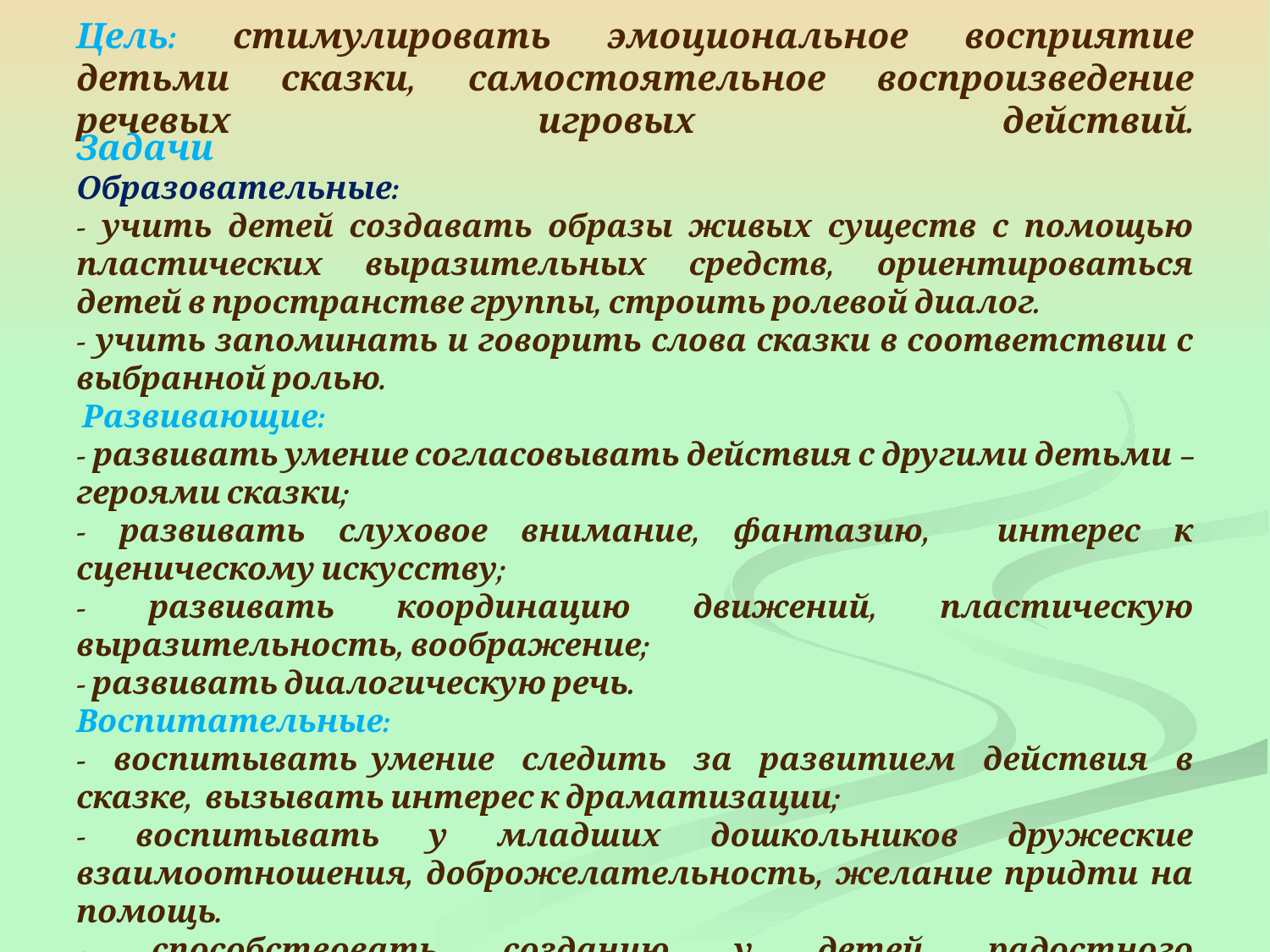

# Цель: стимулировать эмоциональное восприятие детьми сказки, самостоятельное воспроизведение речевых игровых действий.
Задачи
Образовательные:
- учить детей создавать образы живых существ с помощью пластических выразительных средств, ориентироваться детей в пространстве группы, строить ролевой диалог.
- учить запоминать и говорить слова сказки в соответствии с выбранной ролью.
 Развивающие:
- развивать умение согласовывать действия с другими детьми – героями сказки;
- развивать слуховое внимание, фантазию,  интерес к сценическому искусству;
- развивать координацию движений, пластическую выразительность, воображение;
- развивать диалогическую речь.
Воспитательные:
-  воспитывать умение  следить  за  развитием  действия  в сказке,  вызывать интерес к драматизации;
- воспитывать у младших дошкольников дружеские взаимоотношения, доброжелательность, желание придти на помощь.
- способствовать созданию у детей радостного эмоционального настроя.